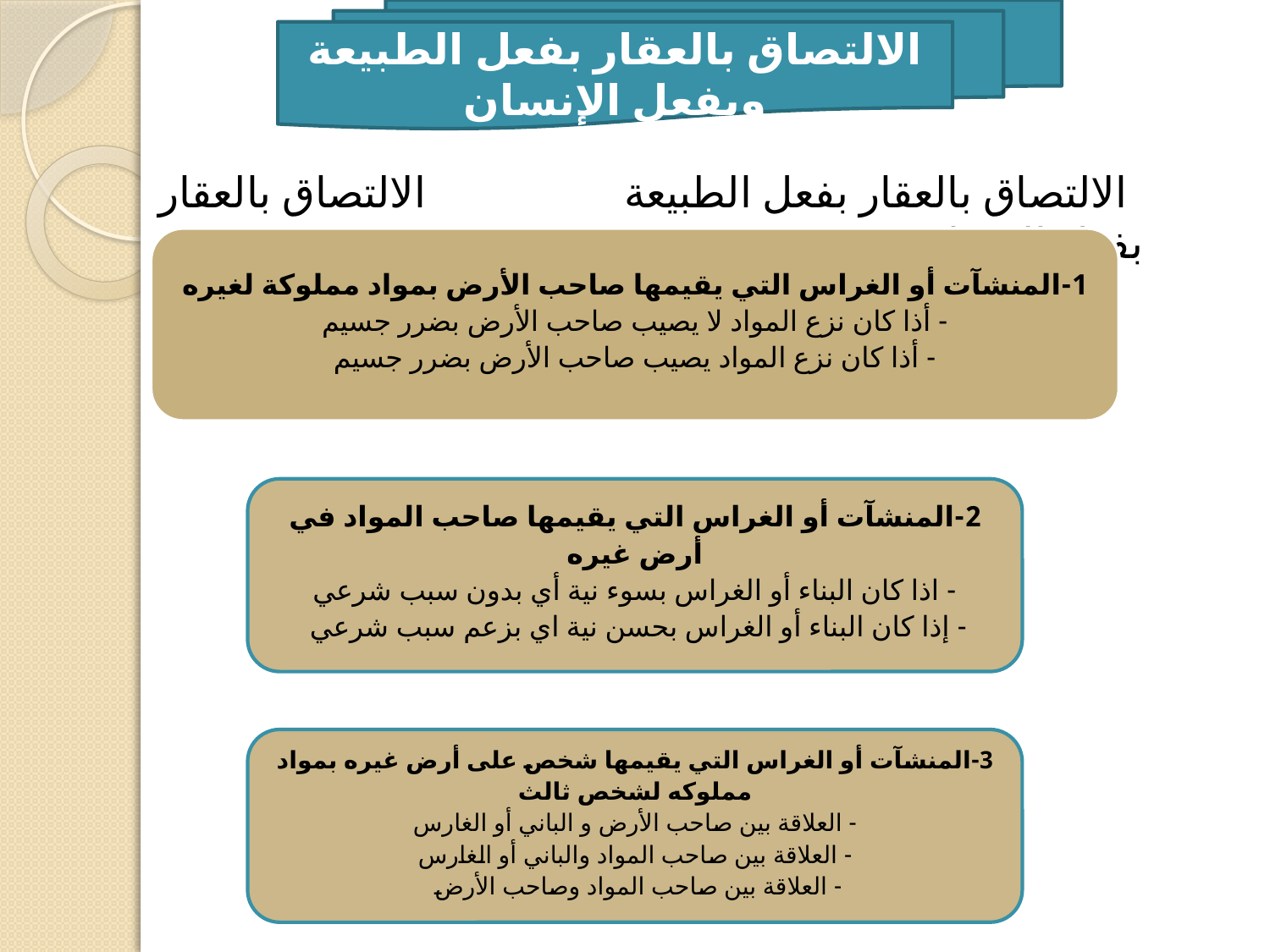

الالتصاق بالعقار بفعل الطبيعة وبفعل الإنسان
#
     الالتصاق بالعقار بفعل الطبيعة                  الالتصاق بالعقار بفعل الإنسان
2-المنشآت أو الغراس التي يقيمها صاحب المواد في أرض غيره
- اذا كان البناء أو الغراس بسوء نية أي بدون سبب شرعي
- إذا كان البناء أو الغراس بحسن نية اي بزعم سبب شرعي
3-المنشآت أو الغراس التي يقيمها شخص على أرض غيره بمواد مملوكه لشخص ثالث